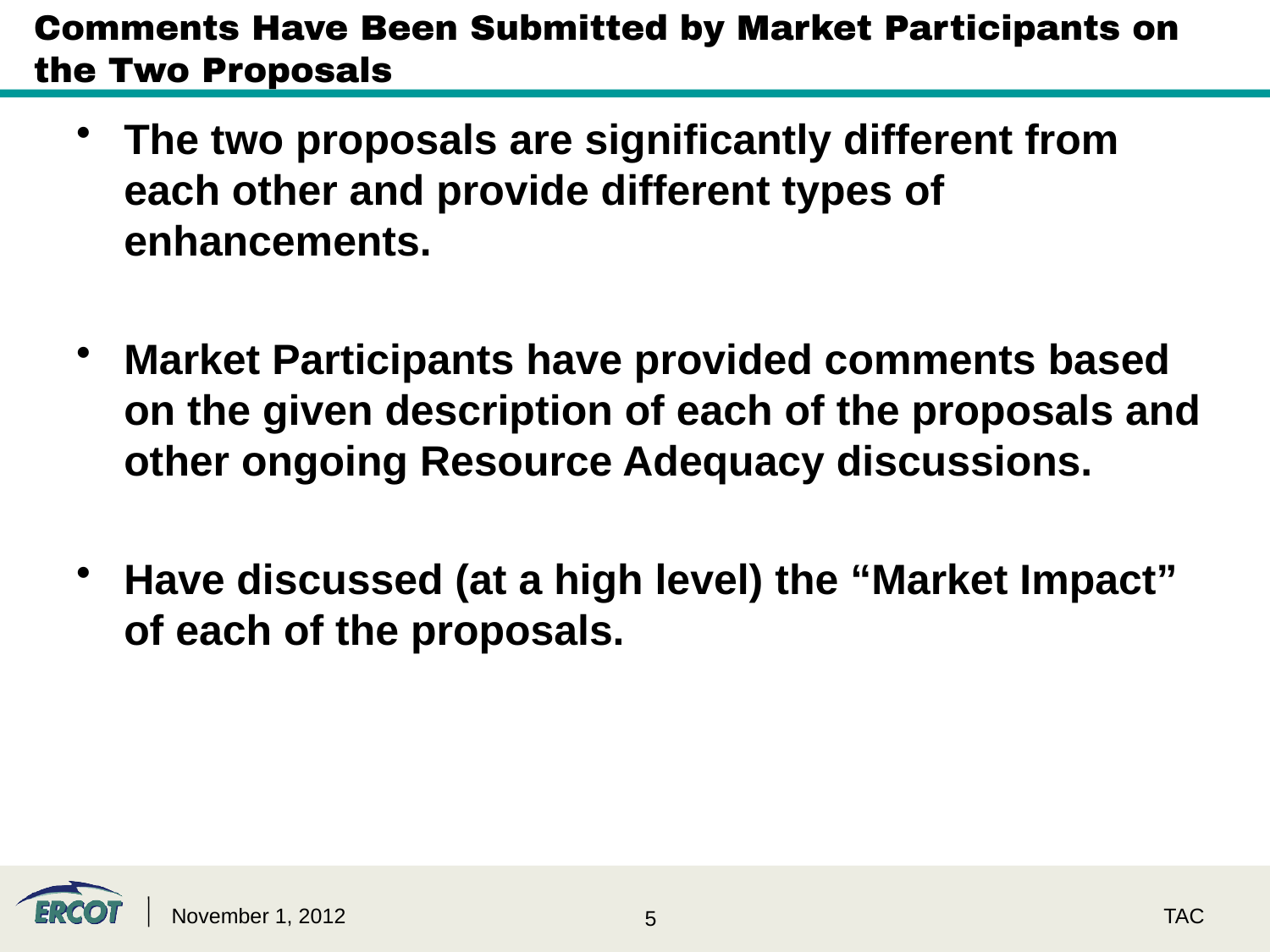

# Comments Have Been Submitted by Market Participants on the Two Proposals
The two proposals are significantly different from each other and provide different types of enhancements.

Market Participants have provided comments based on the given description of each of the proposals and other ongoing Resource Adequacy discussions.

Have discussed (at a high level) the “Market Impact” of each of the proposals.

November 1, 2012
TAC